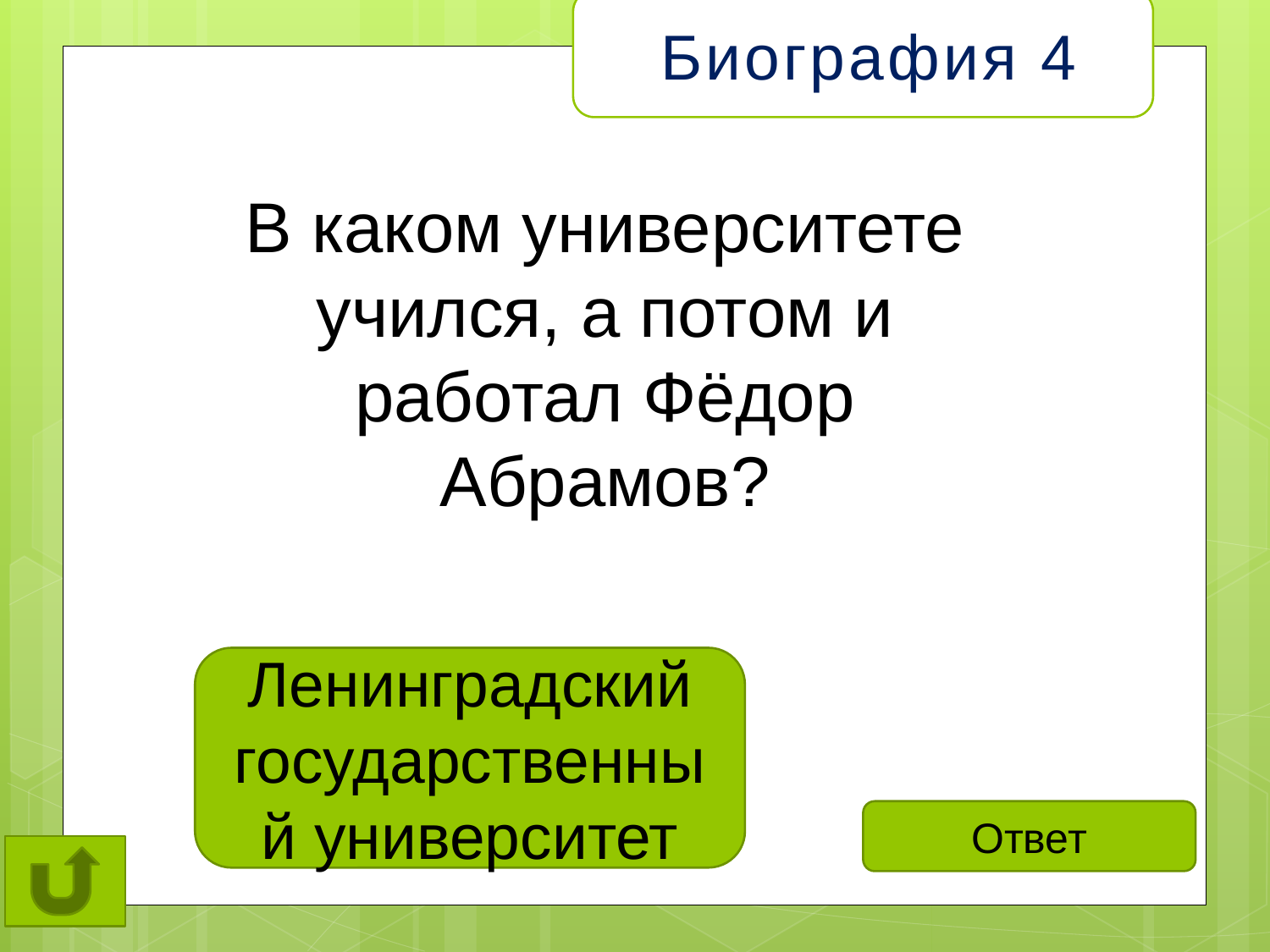

Биография 4
В каком университете учился, а потом и работал Фёдор Абрамов?
Ленинградский государственный университет
Ответ